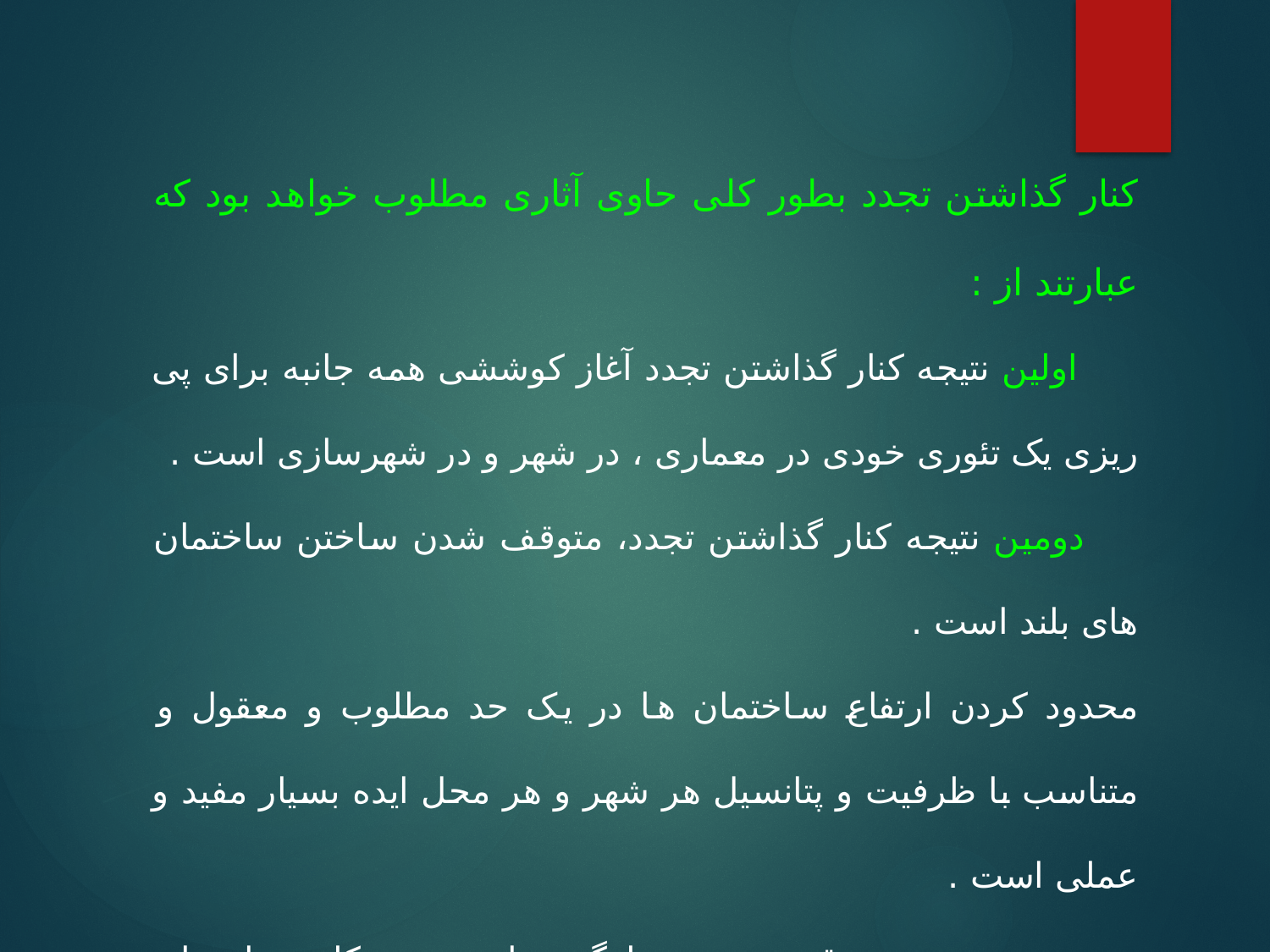

کنار گذاشتن تجدد بطور کلی حاوی آثاری مطلوب خواهد بود که عبارتند از :
     اولین نتیجه کنار گذاشتن تجدد آغاز کوششی همه جانبه برای پی ریزی یک تئوری خودی در معماری ، در شهر و در شهرسازی است .
    دومین نتیجه کنار گذاشتن تجدد، متوقف شدن ساختن ساختمان های بلند است .
محدود کردن ارتفاع ساختمان ها در یک حد مطلوب و معقول و متناسب با ظرفیت و پتانسیل هر شهر و هر محل ایده بسیار مفید و عملی است .
    سومین نتیجه توقف تجدد ، جلوگیری از تخریب کلی ساختمان های موجود و بناهای تاریخی و قدیمی است .